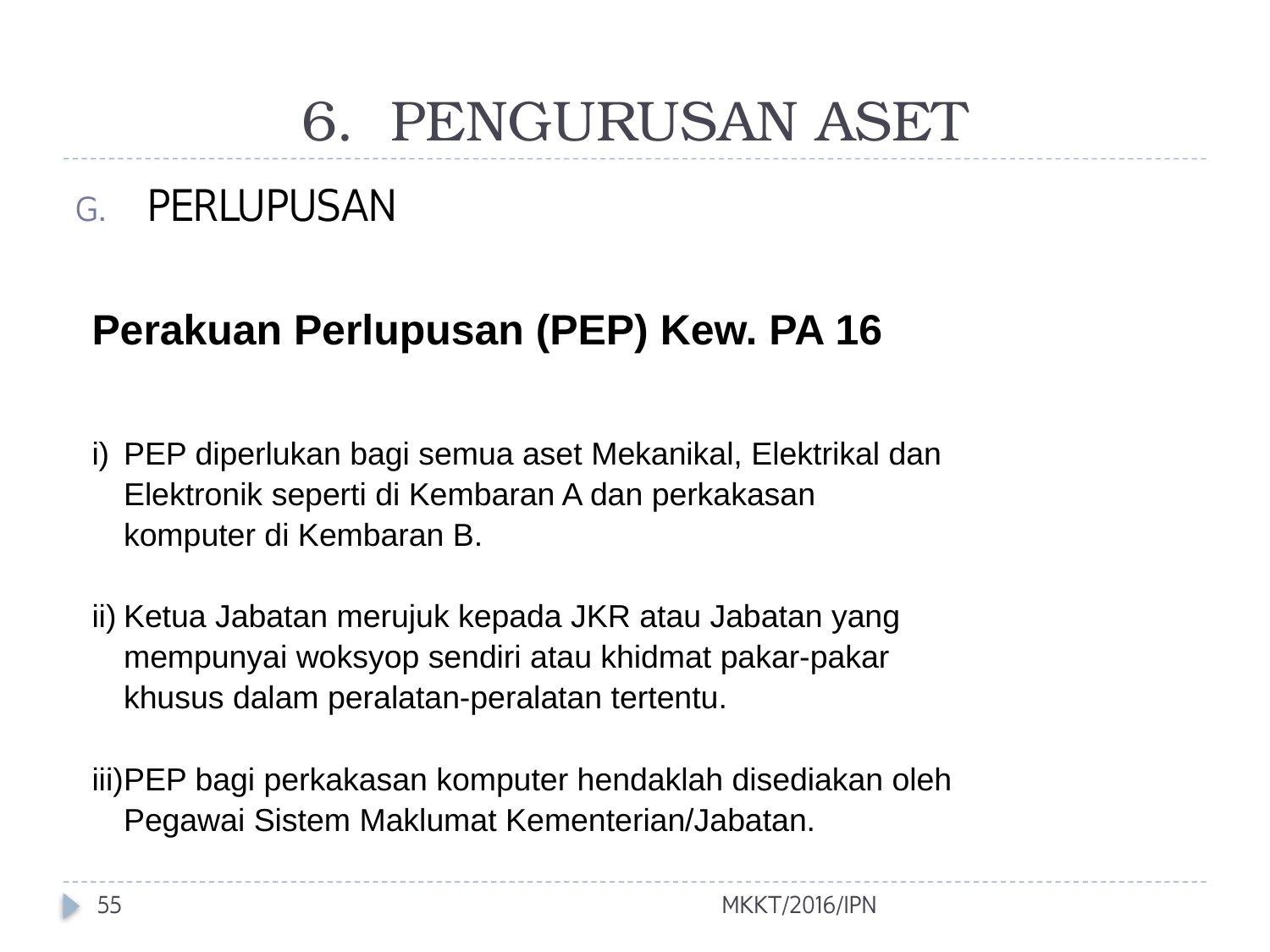

# 6.  PENGURUSAN ASET
PERLUPUSAN
Perakuan Perlupusan (PEP) Kew. PA 16

i)	PEP diperlukan bagi semua aset Mekanikal, Elektrikal dan
	Elektronik seperti di Kembaran A dan perkakasan
	komputer di Kembaran B.

ii)	Ketua Jabatan merujuk kepada JKR atau Jabatan yang
	mempunyai woksyop sendiri atau khidmat pakar-pakar
	khusus dalam peralatan-peralatan tertentu.

iii)	PEP bagi perkakasan komputer hendaklah disediakan oleh
	Pegawai Sistem Maklumat Kementerian/Jabatan.
55
MKKT/2016/IPN